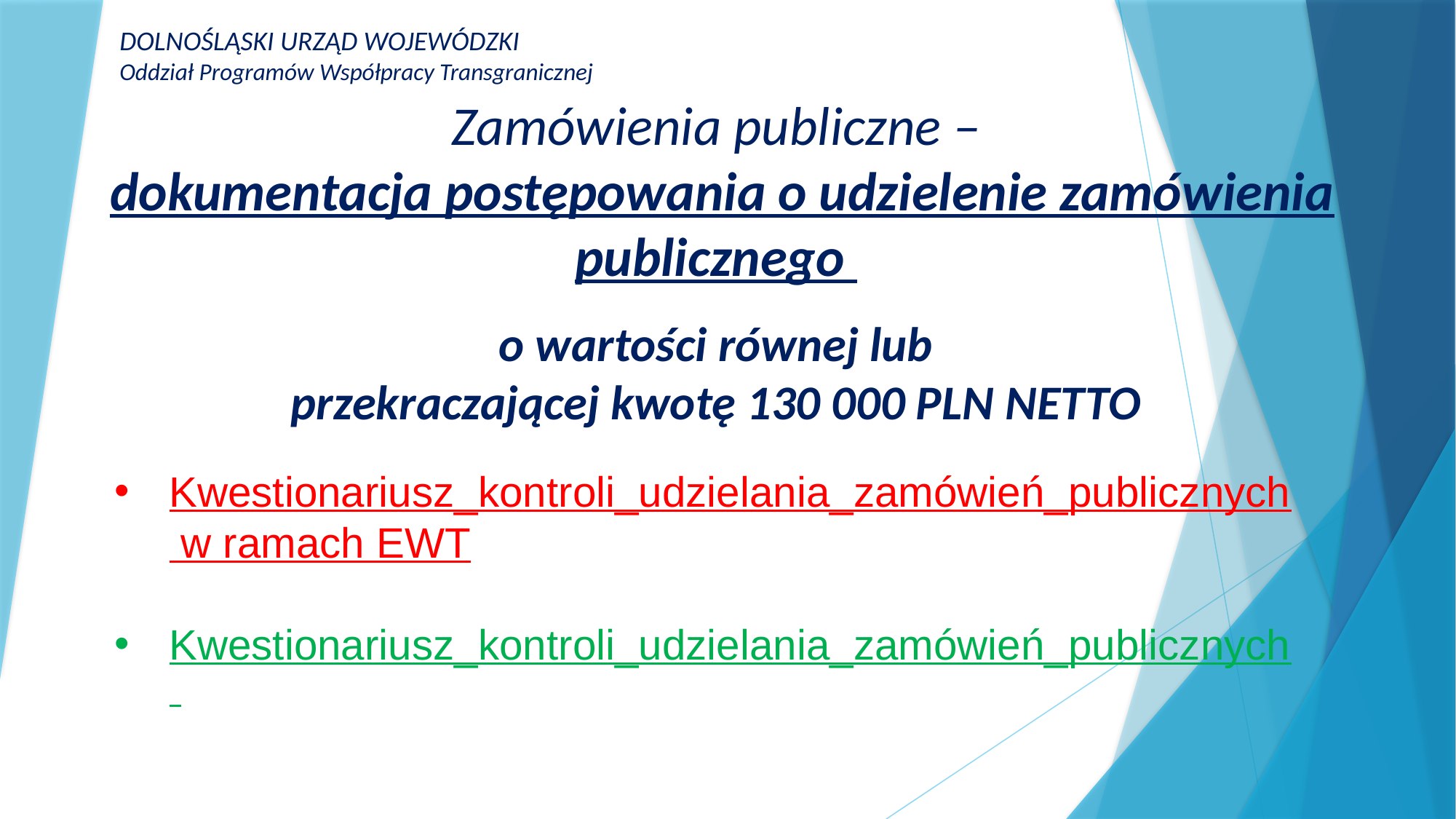

DOLNOŚLĄSKI URZĄD WOJEWÓDZKI
Oddział Programów Współpracy Transgranicznej
Zamówienia publiczne –
 dokumentacja postępowania o udzielenie zamówienia publicznego

o wartości równej lub
przekraczającej kwotę 130 000 PLN NETTO

Kwestionariusz_kontroli_udzielania_zamówień_publicznych w ramach EWT

Kwestionariusz_kontroli_udzielania_zamówień_publicznych